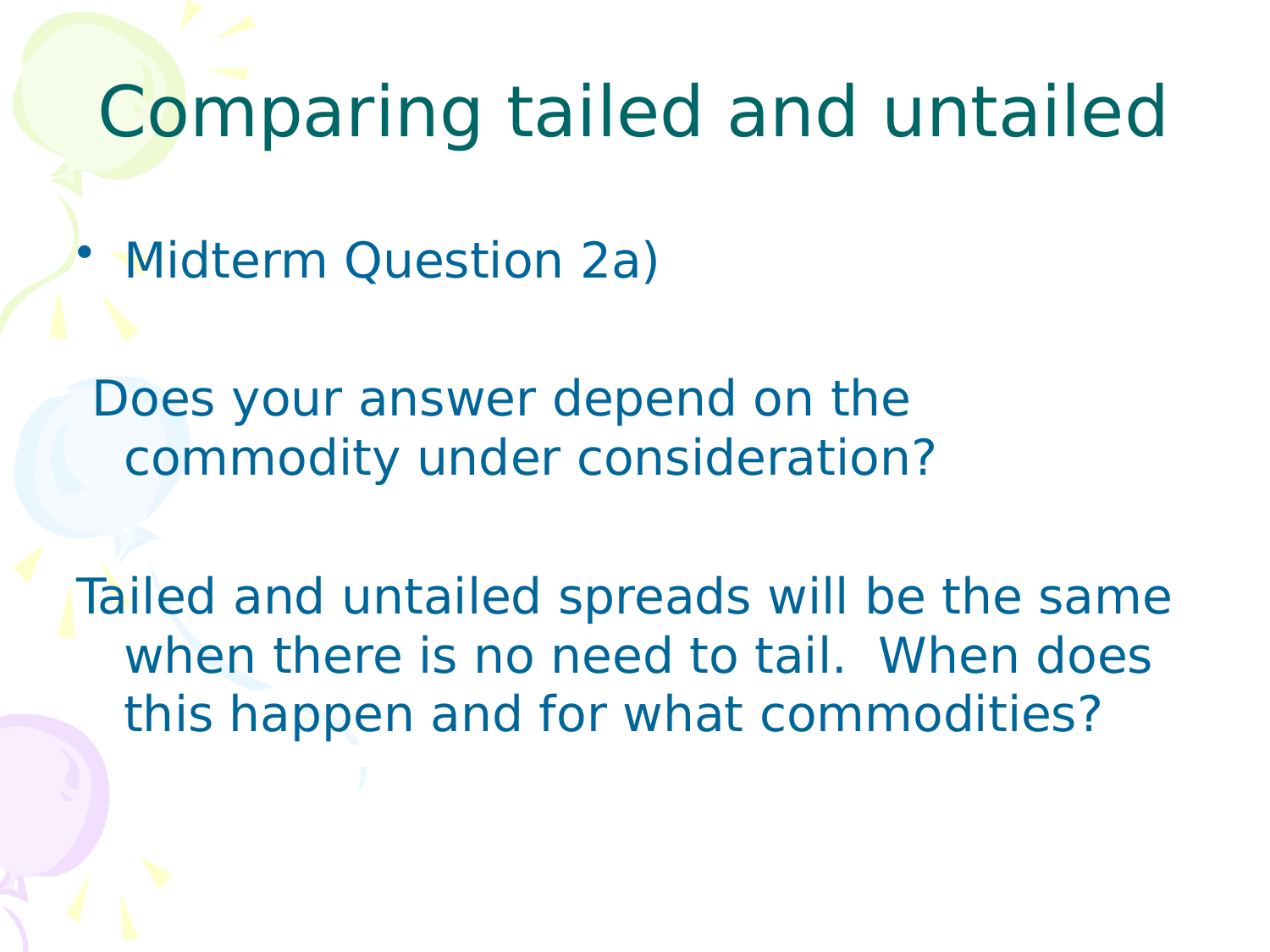

# Comparing tailed and untailed
Midterm Question 2a)

 Does your answer depend on the commodity under consideration?

Tailed and untailed spreads will be the same when there is no need to tail.  When does this happen and for what commodities?